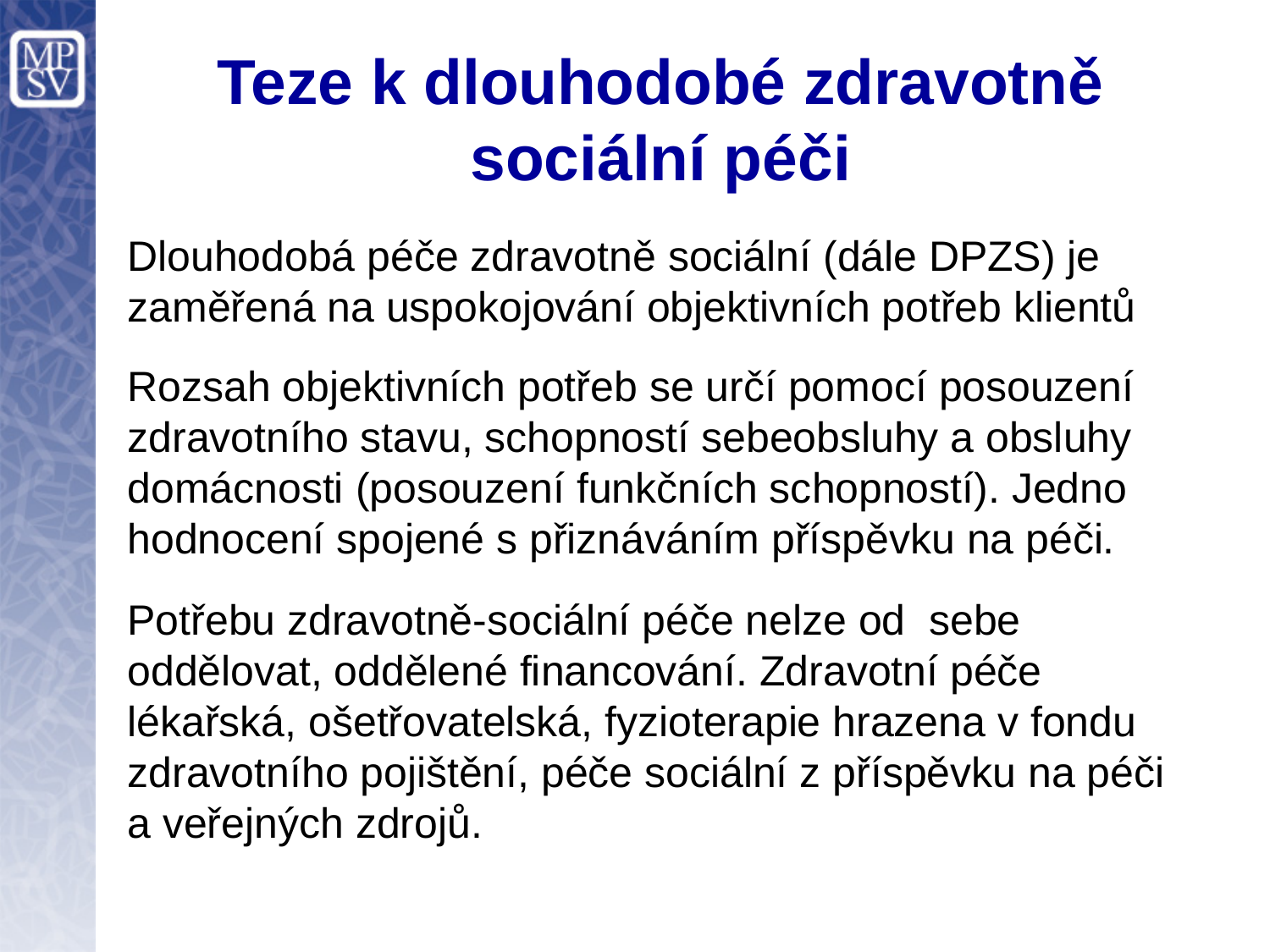

# Teze k dlouhodobé zdravotně sociální péči
Dlouhodobá péče zdravotně sociální (dále DPZS) je zaměřená na uspokojování objektivních potřeb klientů
Rozsah objektivních potřeb se určí pomocí posouzení zdravotního stavu, schopností sebeobsluhy a obsluhy domácnosti (posouzení funkčních schopností). Jedno hodnocení spojené s přiznáváním příspěvku na péči.
Potřebu zdravotně-sociální péče nelze od  sebe oddělovat, oddělené financování. Zdravotní péče lékařská, ošetřovatelská, fyzioterapie hrazena v fondu zdravotního pojištění, péče sociální z příspěvku na péči a veřejných zdrojů.